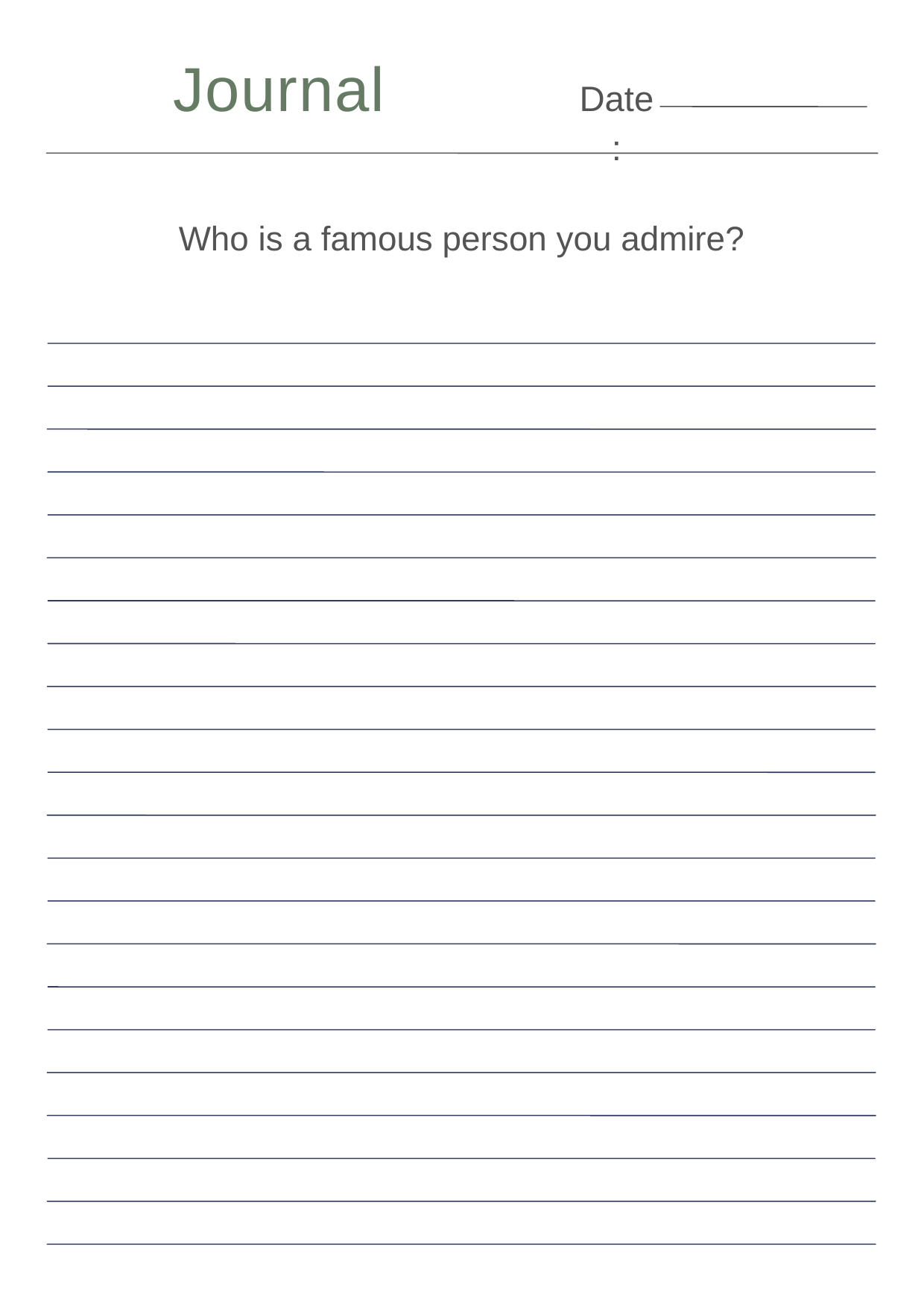

Journal
Date:

Who is a famous person you admire?